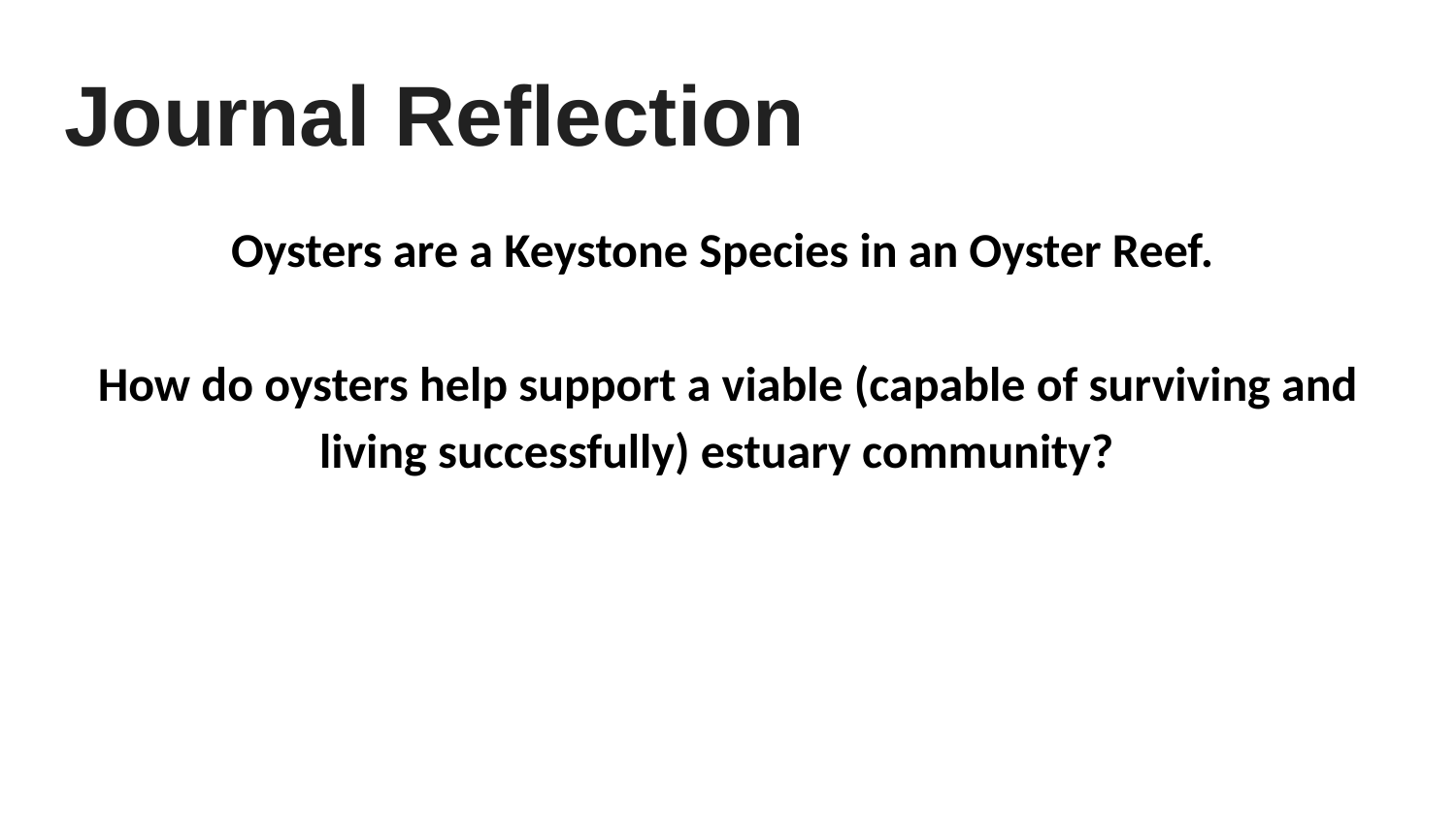

# Journal Reflection
Oysters are a Keystone Species in an Oyster Reef.

How do oysters help support a viable (capable of surviving and living successfully) estuary community?